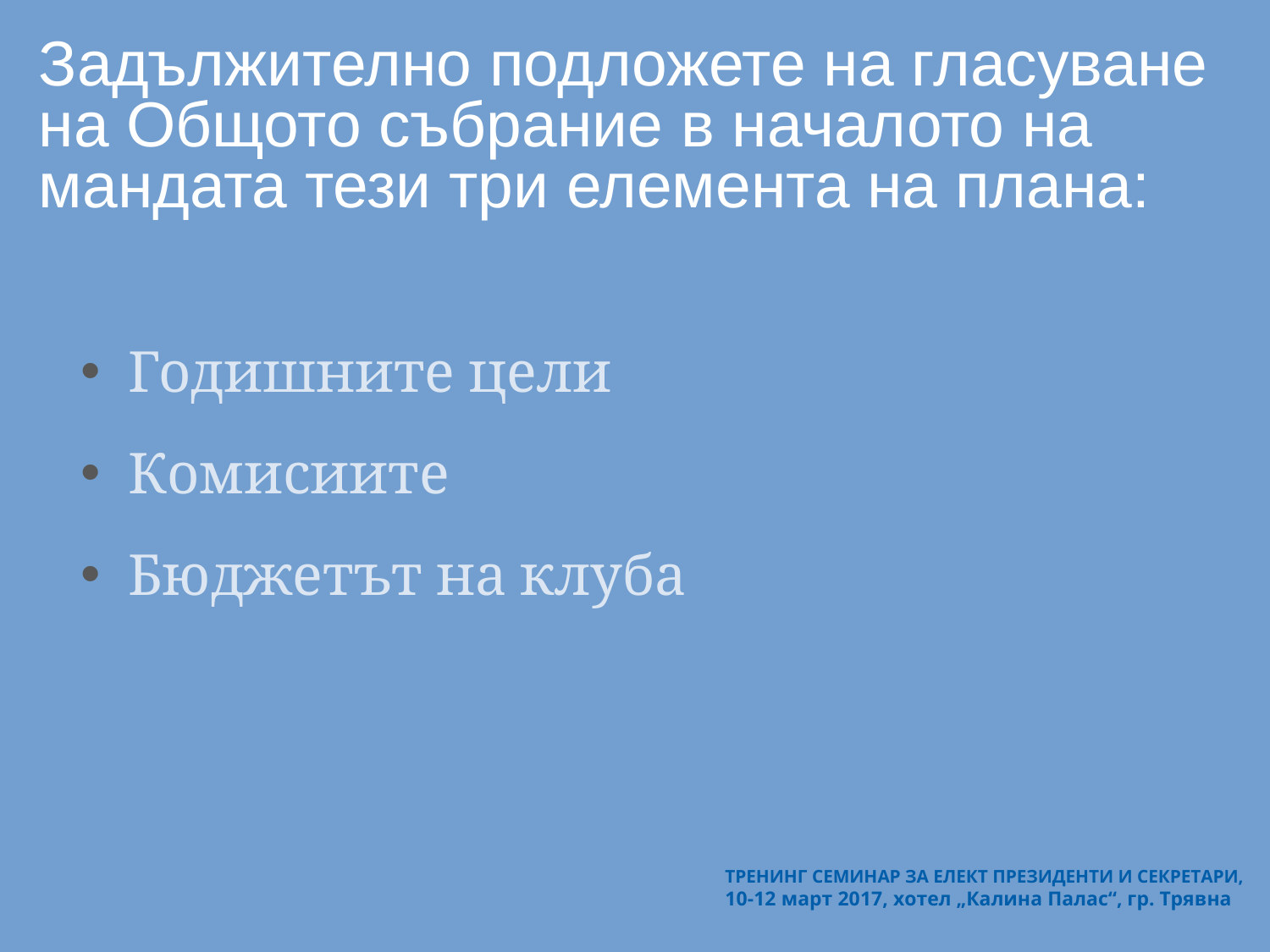

Задължително подложете на гласуване на Общото събрание в началото на мандата тези три елемента на плана:
Годишните цели
Комисиите
Бюджетът на клуба